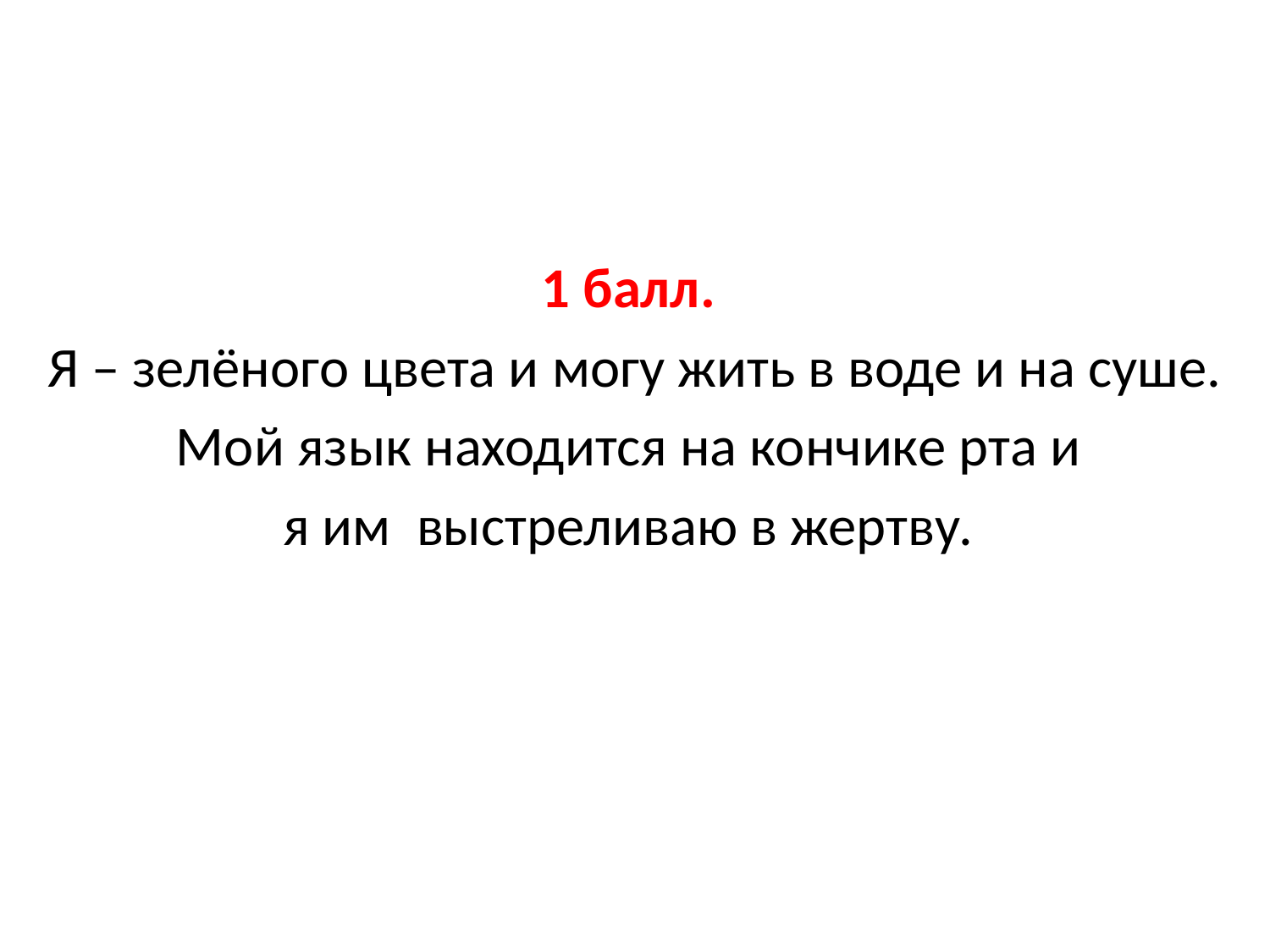

1 балл.
Я – зелёного цвета и могу жить в воде и на суше.
 Мой язык находится на кончике рта и
я им  выстреливаю в жертву.